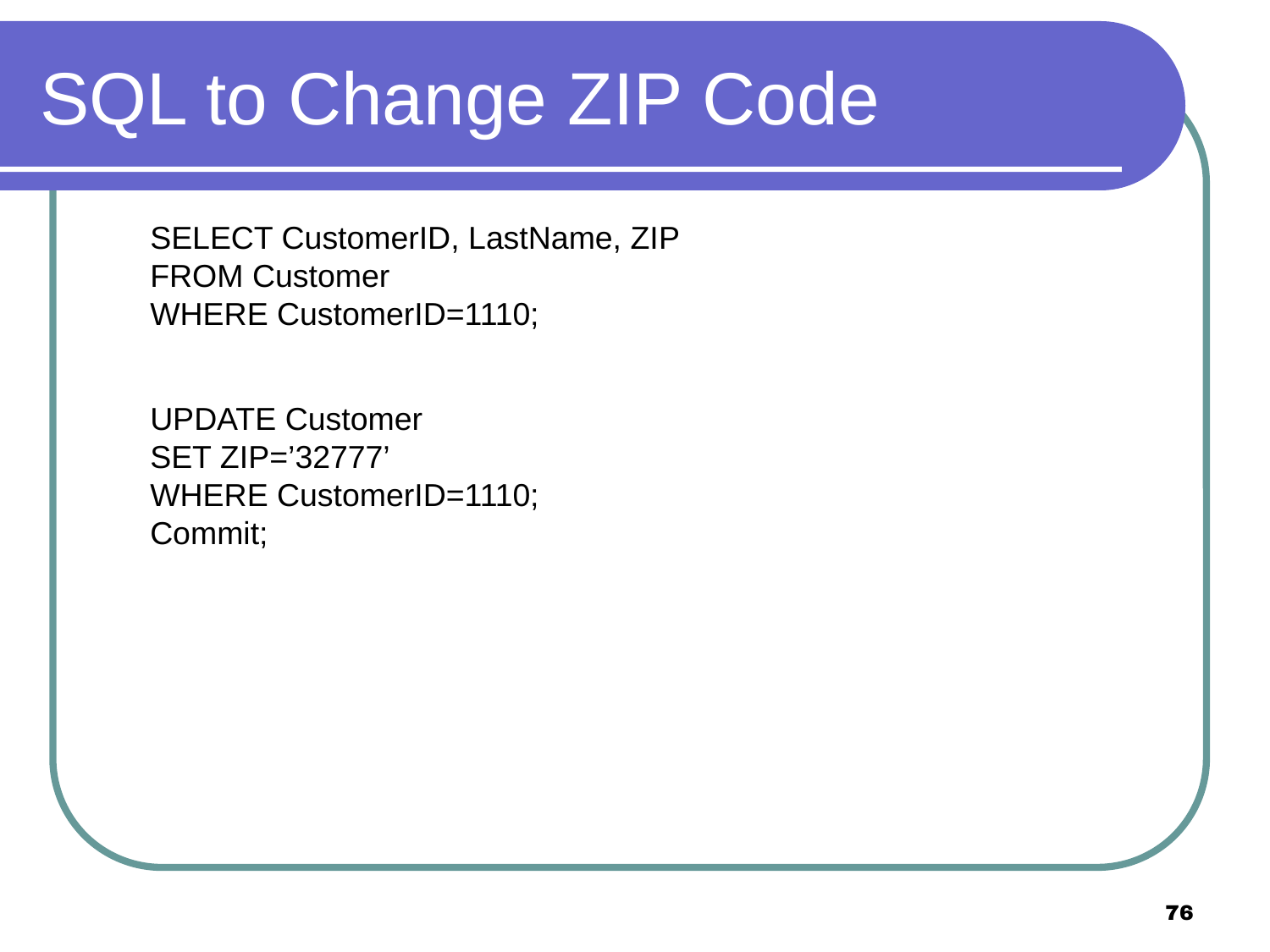

# SQL to Change ZIP Code
SELECT CustomerID, LastName, ZIP
FROM Customer
WHERE CustomerID=1110;
UPDATE Customer
SET ZIP=’32777’
WHERE CustomerID=1110;
Commit;
76